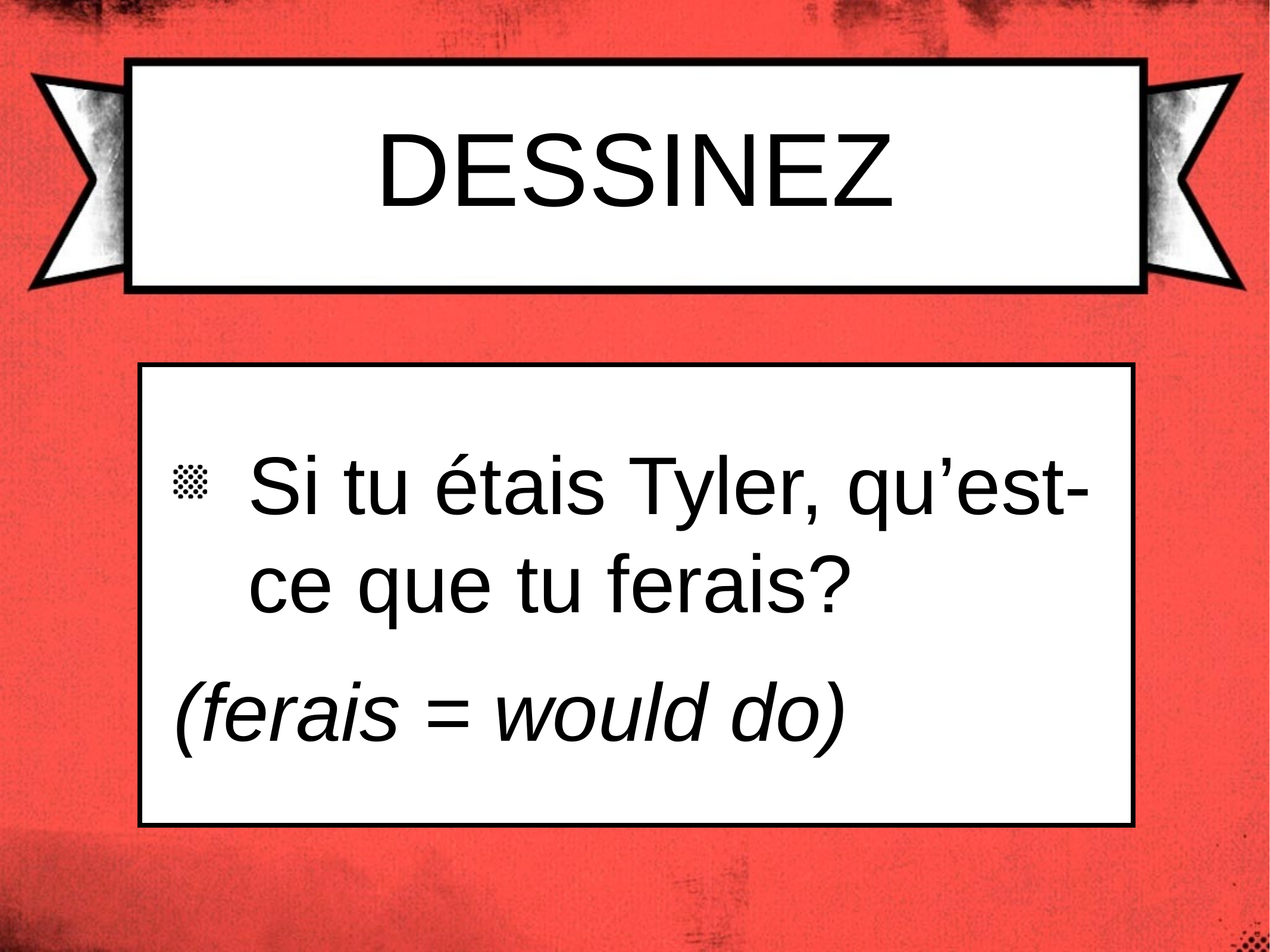

# Dessinez
Si tu étais Tyler, qu’est-ce que tu ferais?
(ferais = would do)